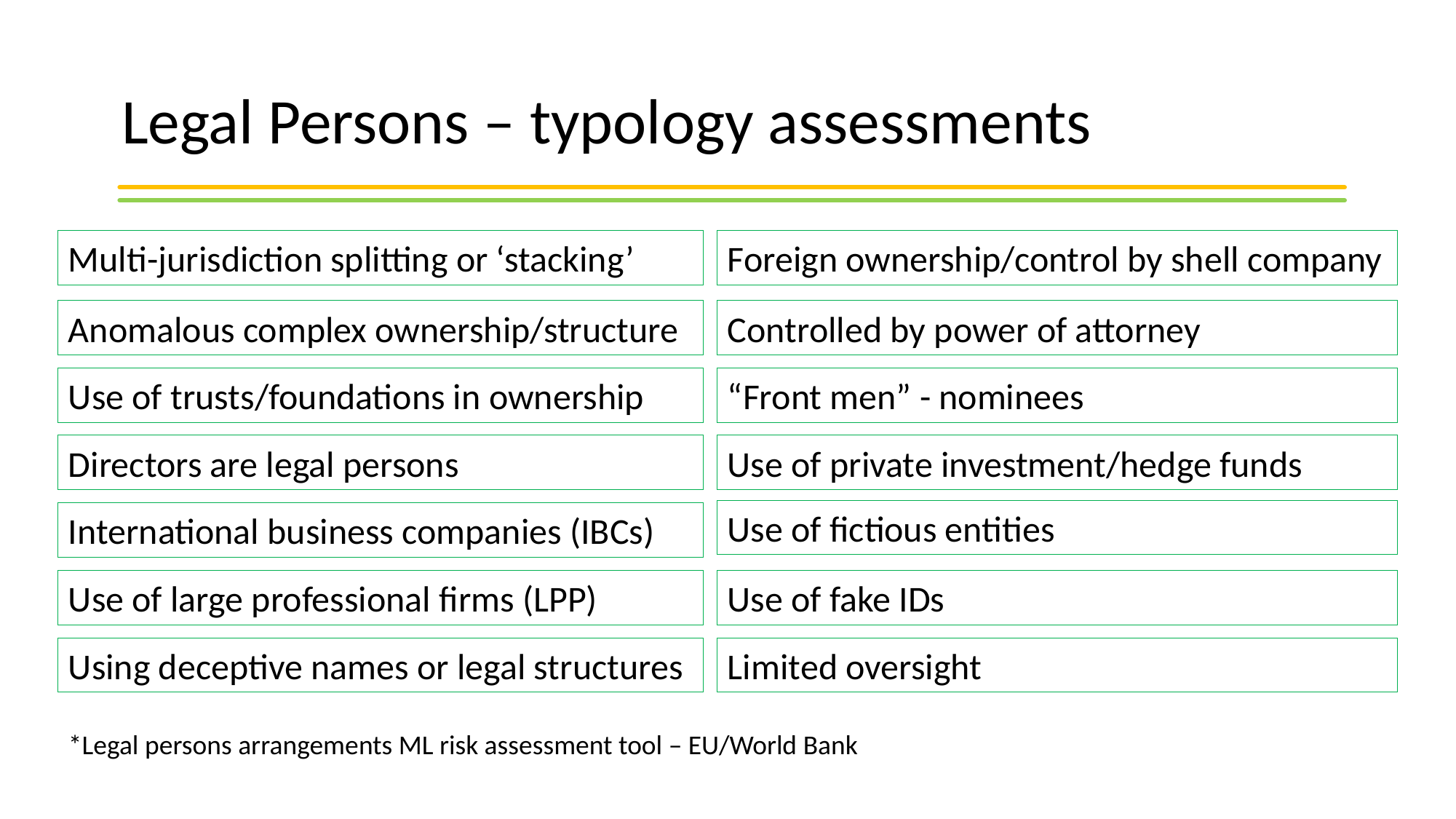

# Legal Persons – typology assessments
Multi-jurisdiction splitting or ‘stacking’
Foreign ownership/control by shell company
Controlled by power of attorney
Anomalous complex ownership/structure
Use of trusts/foundations in ownership
“Front men” - nominees
Directors are legal persons
Use of private investment/hedge funds
Use of fictious entities
International business companies (IBCs)
Use of fake IDs
Use of large professional firms (LPP)
Limited oversight
Using deceptive names or legal structures
*Legal persons arrangements ML risk assessment tool – EU/World Bank